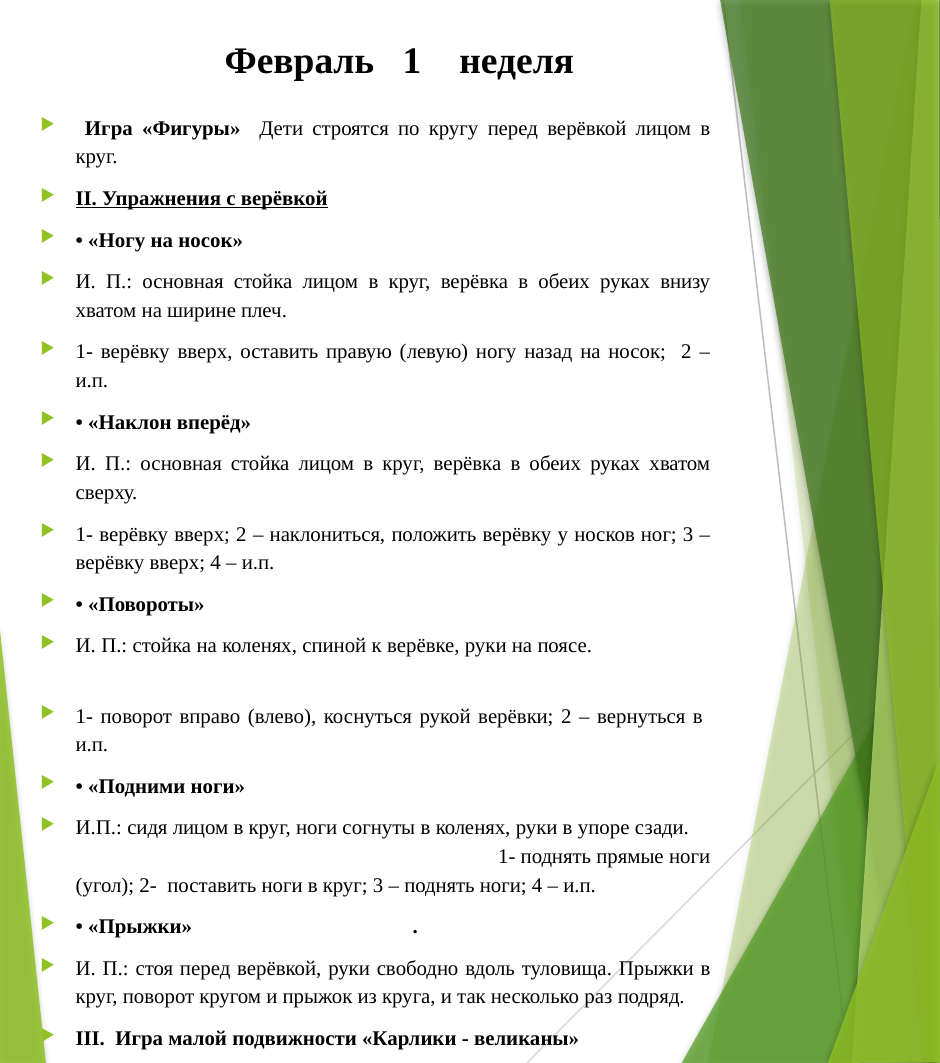

# Февраль   1    неделя
 Игра «Фигуры»  Дети строятся по кругу перед верёвкой лицом в круг.
II. Упражнения с верёвкой
• «Ногу на носок»
И. П.: основная стойка лицом в круг, верёвка в обеих руках внизу хватом на ширине плеч.
1- верёвку вверх, оставить правую (левую) ногу назад на носок;  2 – и.п.
• «Наклон вперёд»
И. П.: основная стойка лицом в круг, верёвка в обеих руках хватом сверху.
1- верёвку вверх; 2 – наклониться, положить верёвку у носков ног; 3 – верёвку вверх; 4 – и.п.
• «Повороты»
И. П.: стойка на коленях, спиной к верёвке, руки на поясе.
1- поворот вправо (влево), коснуться рукой верёвки; 2 – вернуться в  и.п.
• «Подними ноги»
И.П.: сидя лицом в круг, ноги согнуты в коленях, руки в упоре сзади.                                                                                     1- поднять прямые ноги (угол); 2-  поставить ноги в круг; 3 – поднять ноги; 4 – и.п.
• «Прыжки»                                          .
И. П.: стоя перед верёвкой, руки свободно вдоль туловища. Прыжки в круг, поворот кругом и прыжок из круга, и так несколько раз подряд.
III.  Игра малой подвижности «Карлики - великаны»